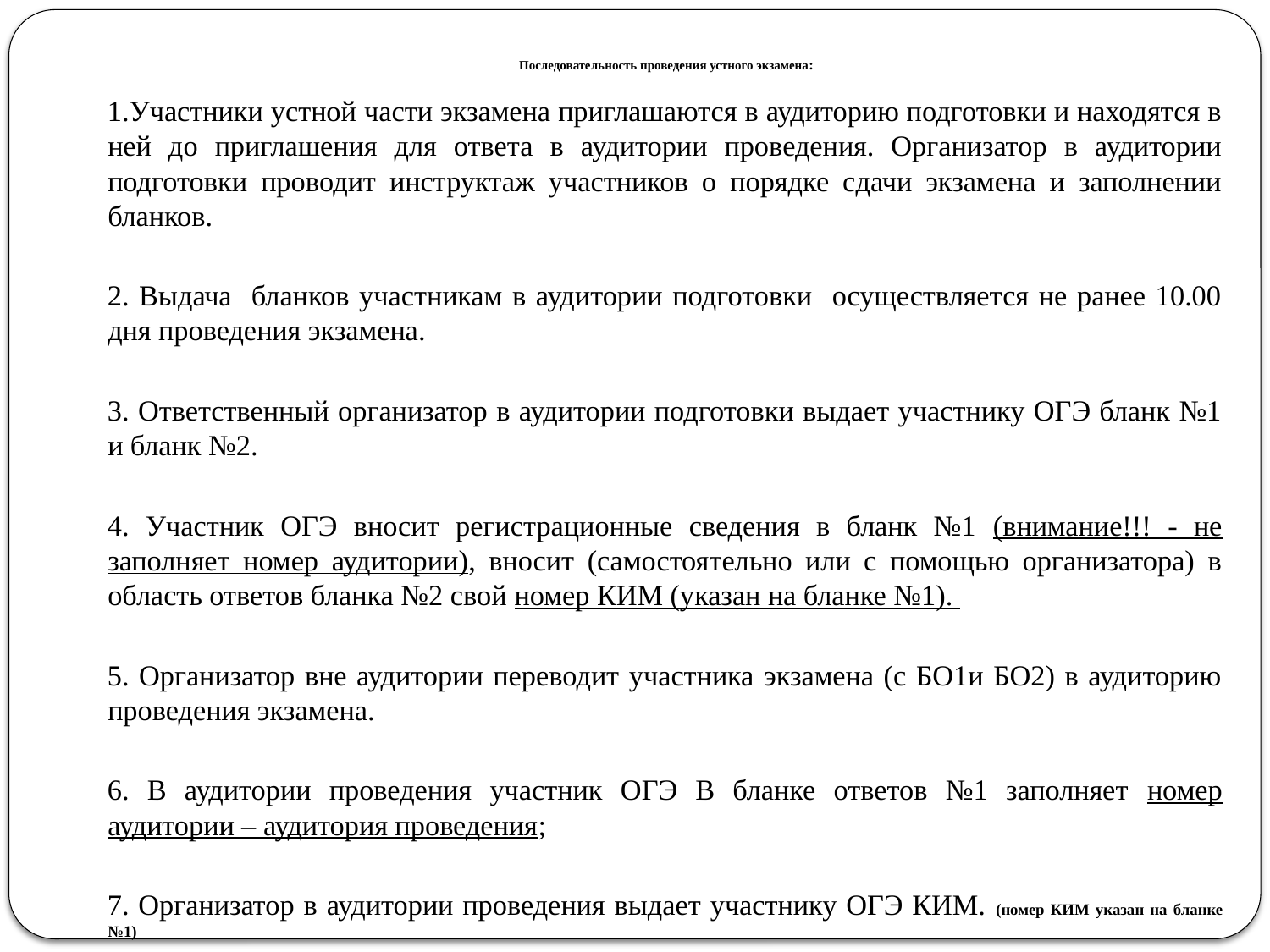

# Последовательность проведения устного экзамена:
1.Участники устной части экзамена приглашаются в аудиторию подготовки и находятся в ней до приглашения для ответа в аудитории проведения. Организатор в аудитории подготовки проводит инструктаж участников о порядке сдачи экзамена и заполнении бланков.

2. Выдача  бланков участникам в аудитории подготовки  осуществляется не ранее 10.00 дня проведения экзамена.

3. Ответственный организатор в аудитории подготовки выдает участнику ОГЭ бланк №1 и бланк №2.

4. Участник ОГЭ вносит регистрационные сведения в бланк №1 (внимание!!! - не заполняет номер аудитории), вносит (самостоятельно или с помощью организатора) в область ответов бланка №2 свой номер КИМ (указан на бланке №1).

5. Организатор вне аудитории переводит участника экзамена (с БО1и БО2) в аудиторию проведения экзамена.

6. В аудитории проведения участник ОГЭ В бланке ответов №1 заполняет номер аудитории – аудитория проведения;

7. Организатор в аудитории проведения выдает участнику ОГЭ КИМ. (номер КИМ указан на бланке №1)